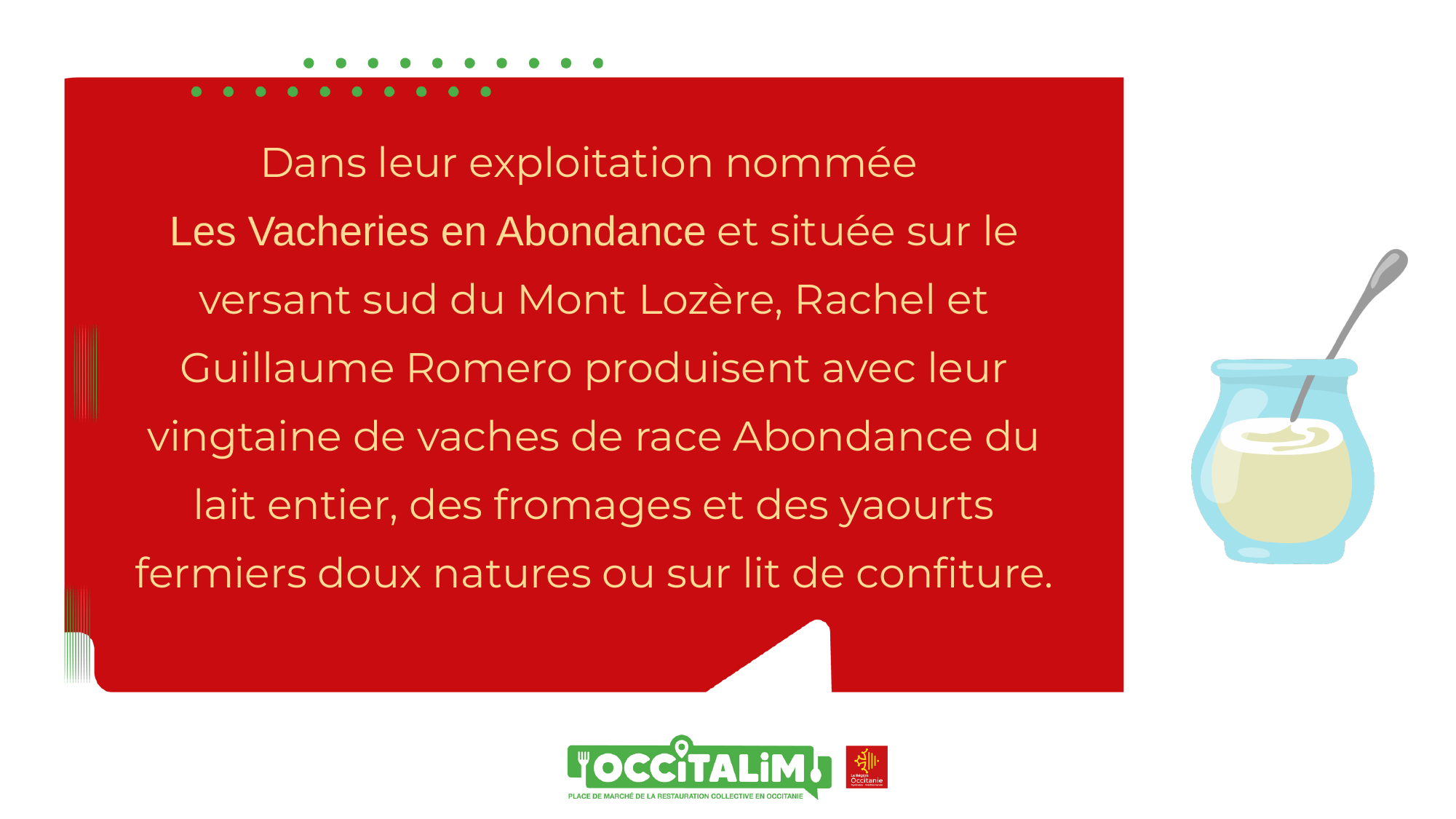

Dans leur exploitation nommée
Les Vacheries en Abondance et située sur le versant sud du Mont Lozère, Rachel et Guillaume Romero produisent avec leur vingtaine de vaches de race Abondance du lait entier, des fromages et des yaourts fermiers doux natures ou sur lit de confiture.